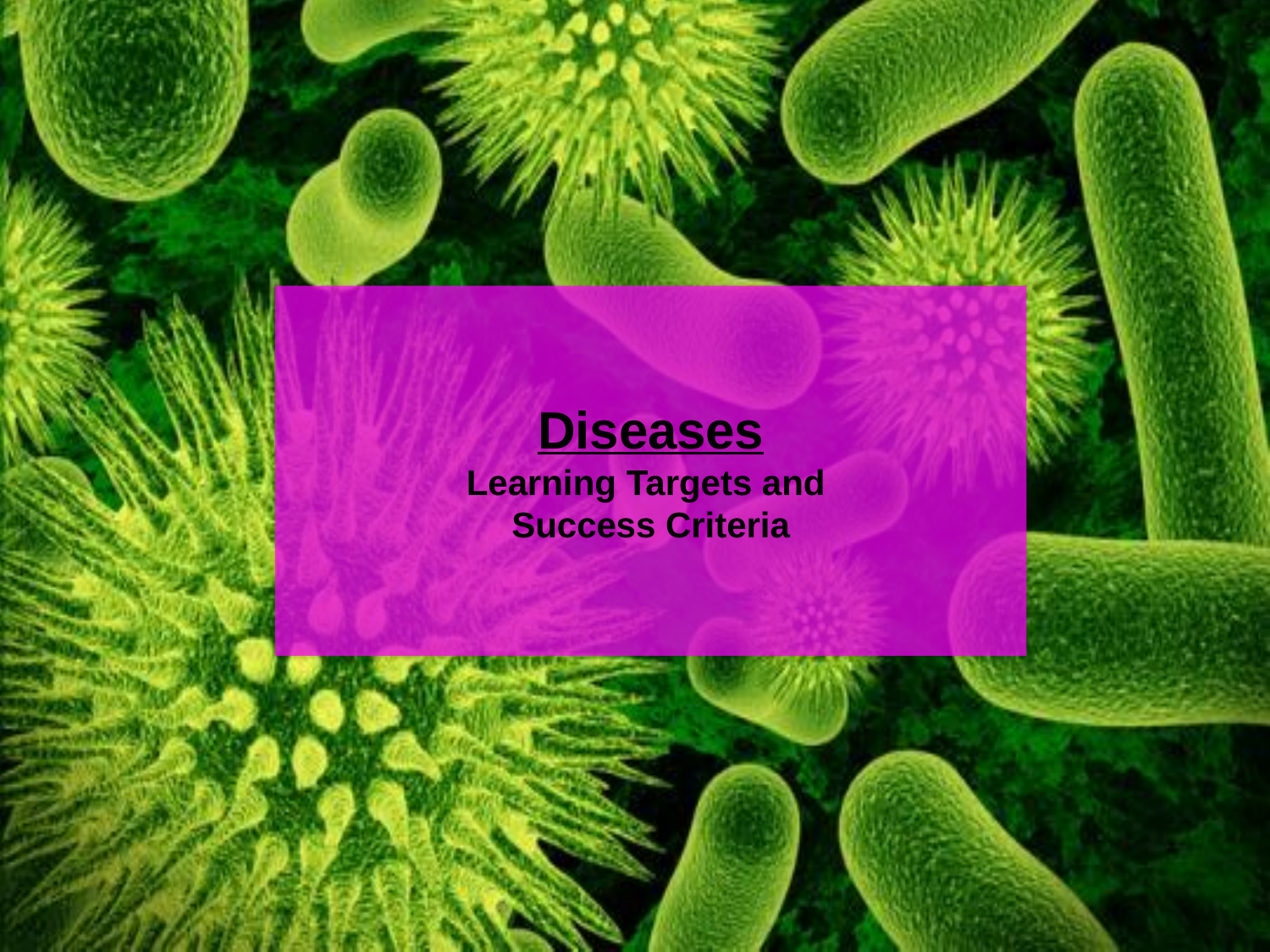

# Diseases Learning Targets and Success Criteria